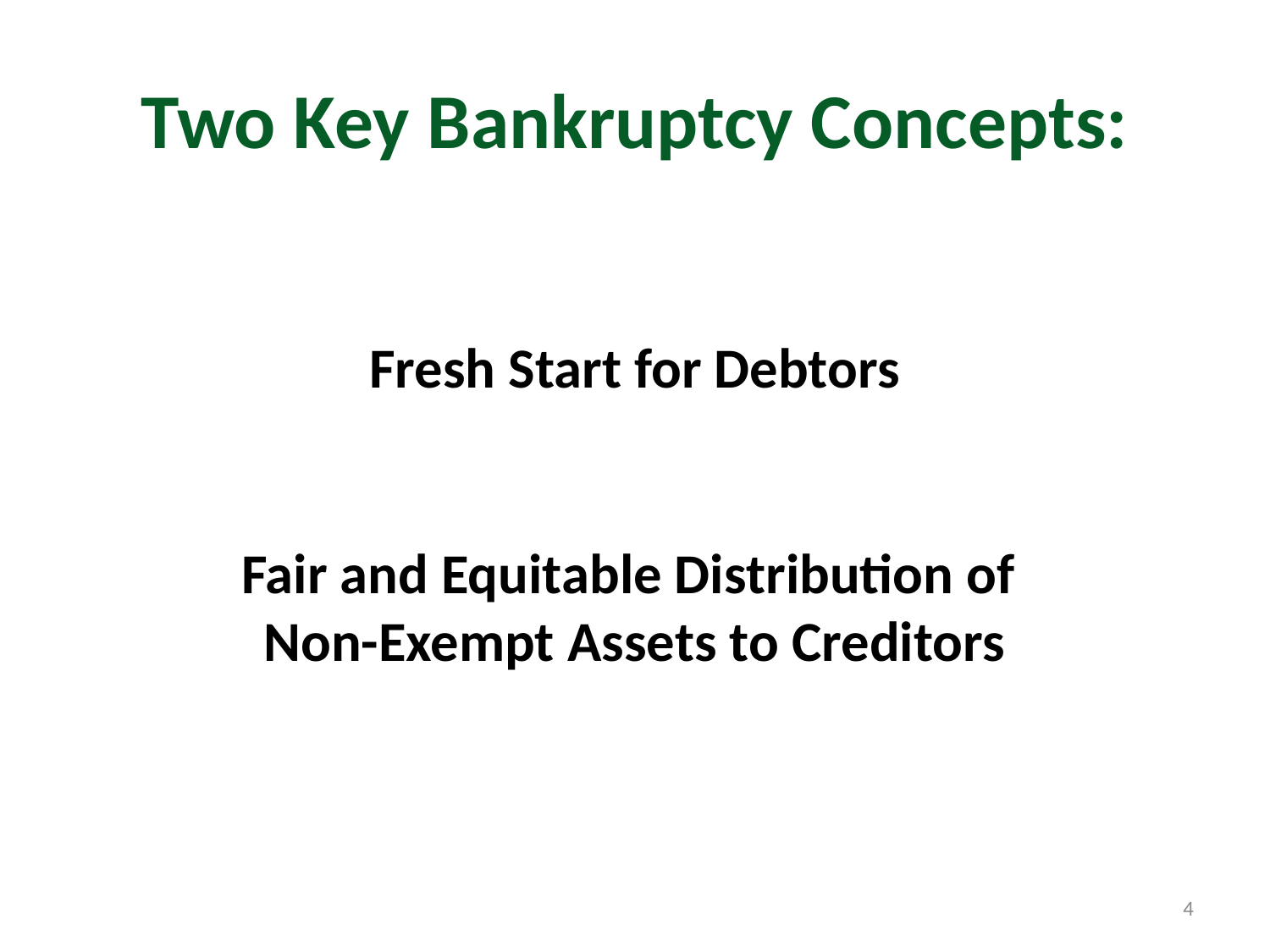

# Two Key Bankruptcy Concepts:

Fresh Start for Debtors

Fair and Equitable Distribution of
Non-Exempt Assets to Creditors
4